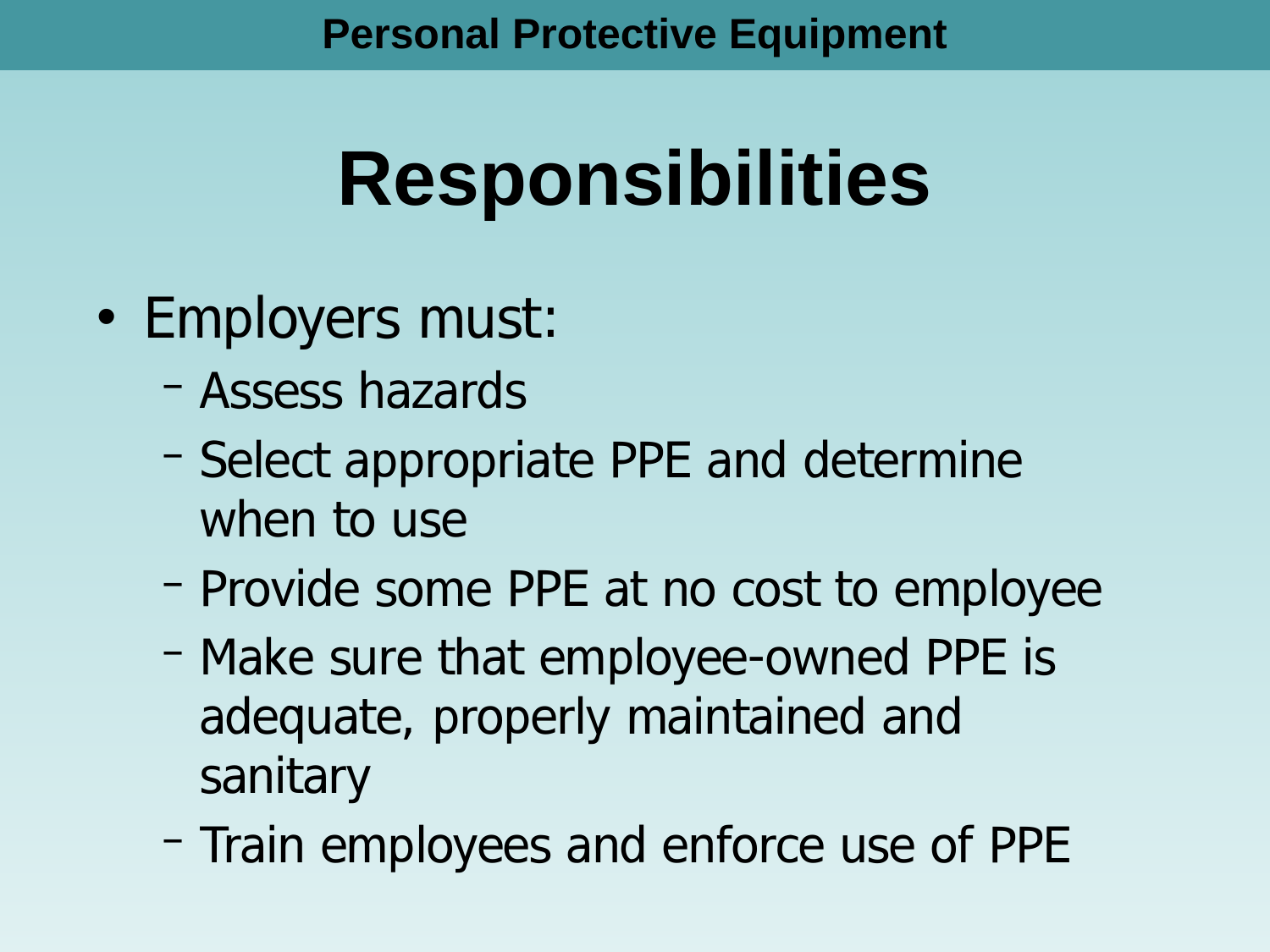

Personal Protective Equipment
# Responsibilities
Employers must:
Assess hazards
Select appropriate PPE and determine when to use
Provide some PPE at no cost to employee
Make sure that employee-owned PPE is adequate, properly maintained and sanitary
Train employees and enforce use of PPE